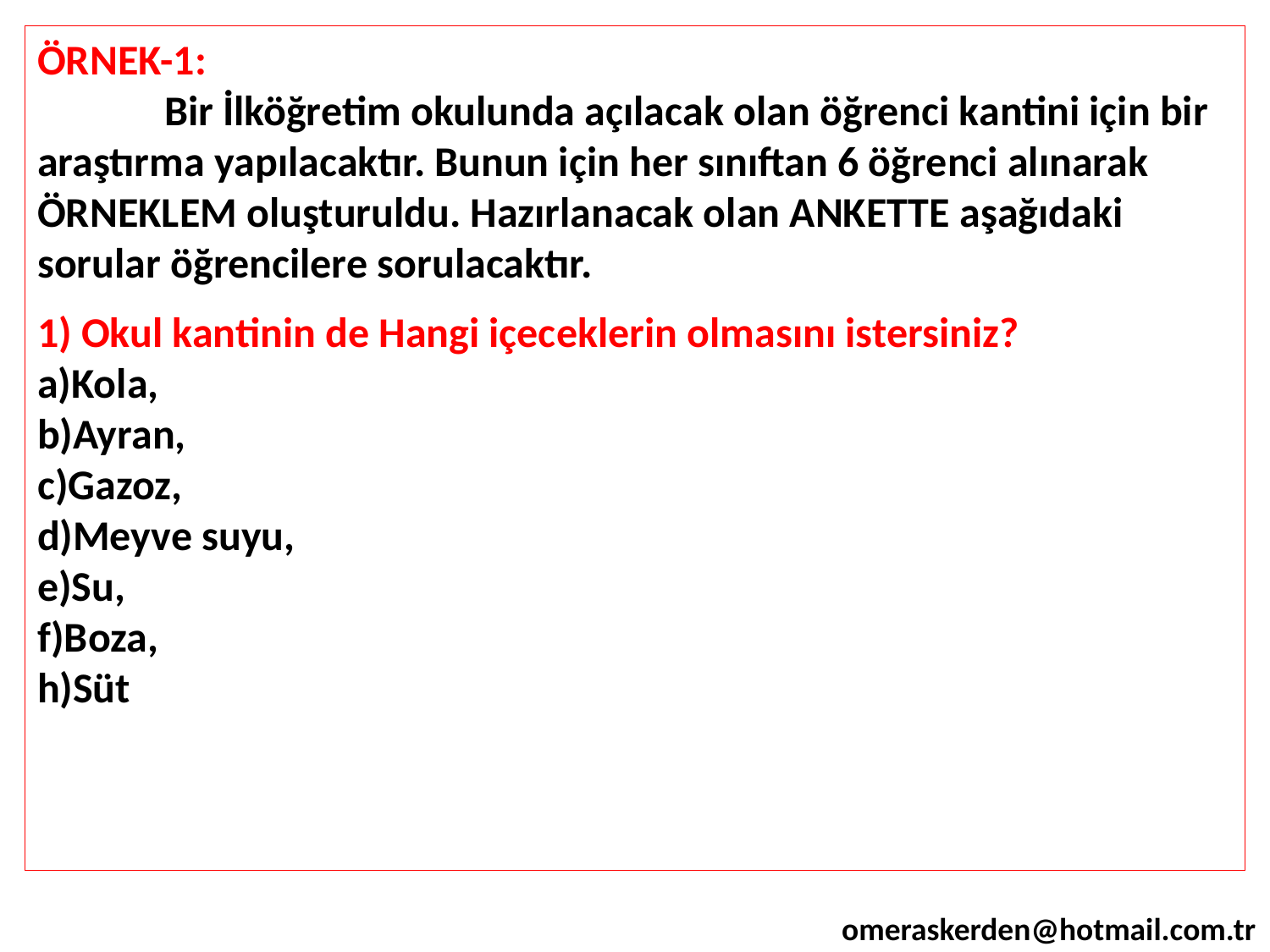

ÖRNEK-1:
	Bir İlköğretim okulunda açılacak olan öğrenci kantini için bir araştırma yapılacaktır. Bunun için her sınıftan 6 öğrenci alınarak ÖRNEKLEM oluşturuldu. Hazırlanacak olan ANKETTE aşağıdaki sorular öğrencilere sorulacaktır.

1) Okul kantinin de Hangi içeceklerin olmasını istersiniz?
a)Kola,
b)Ayran,
c)Gazoz,
d)Meyve suyu,
e)Su,
f)Boza,
h)Süt

omeraskerden@hotmail.com.tr